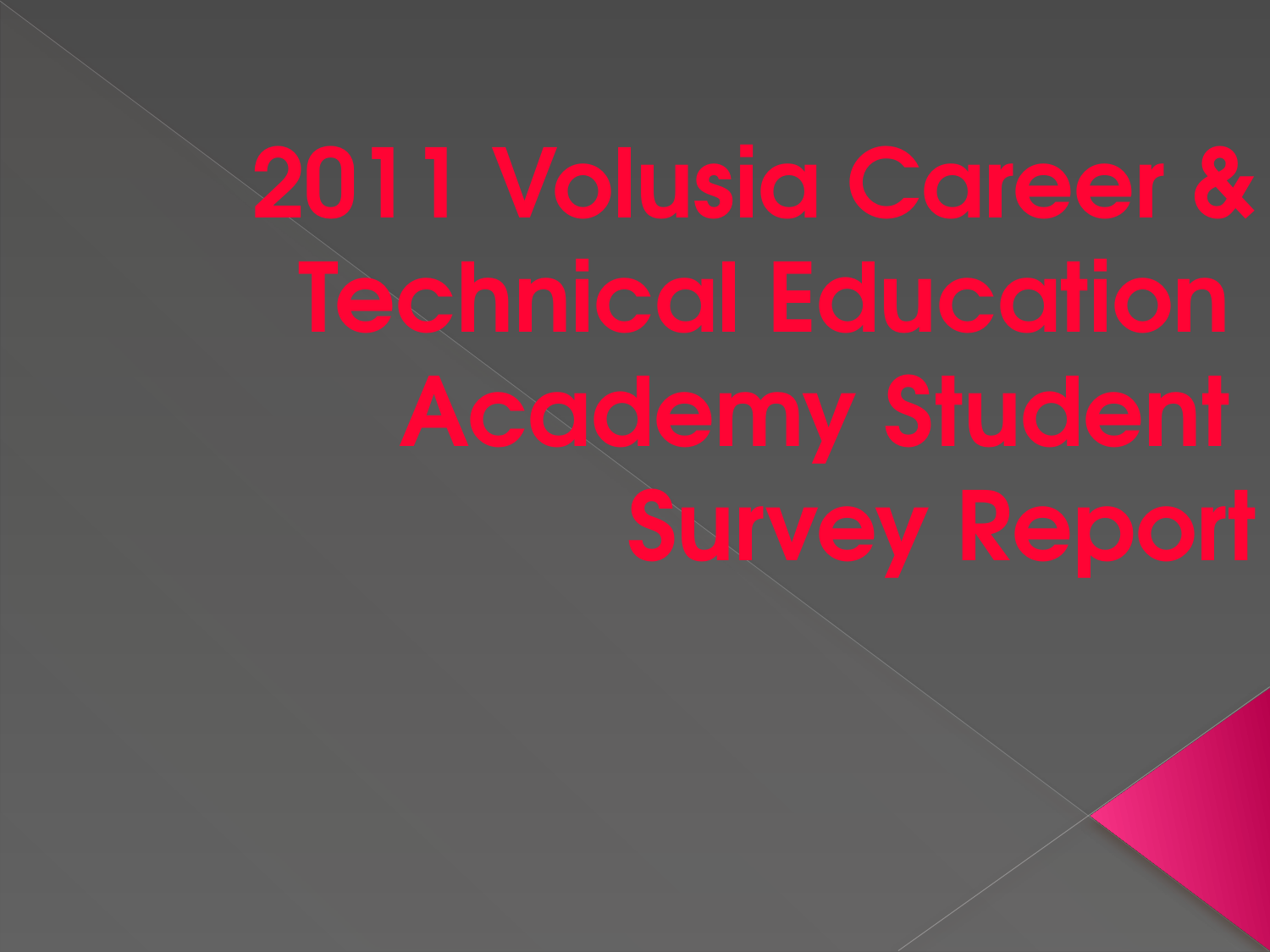

2011 Volusia Career & Technical Education
Academy Student
Survey Report